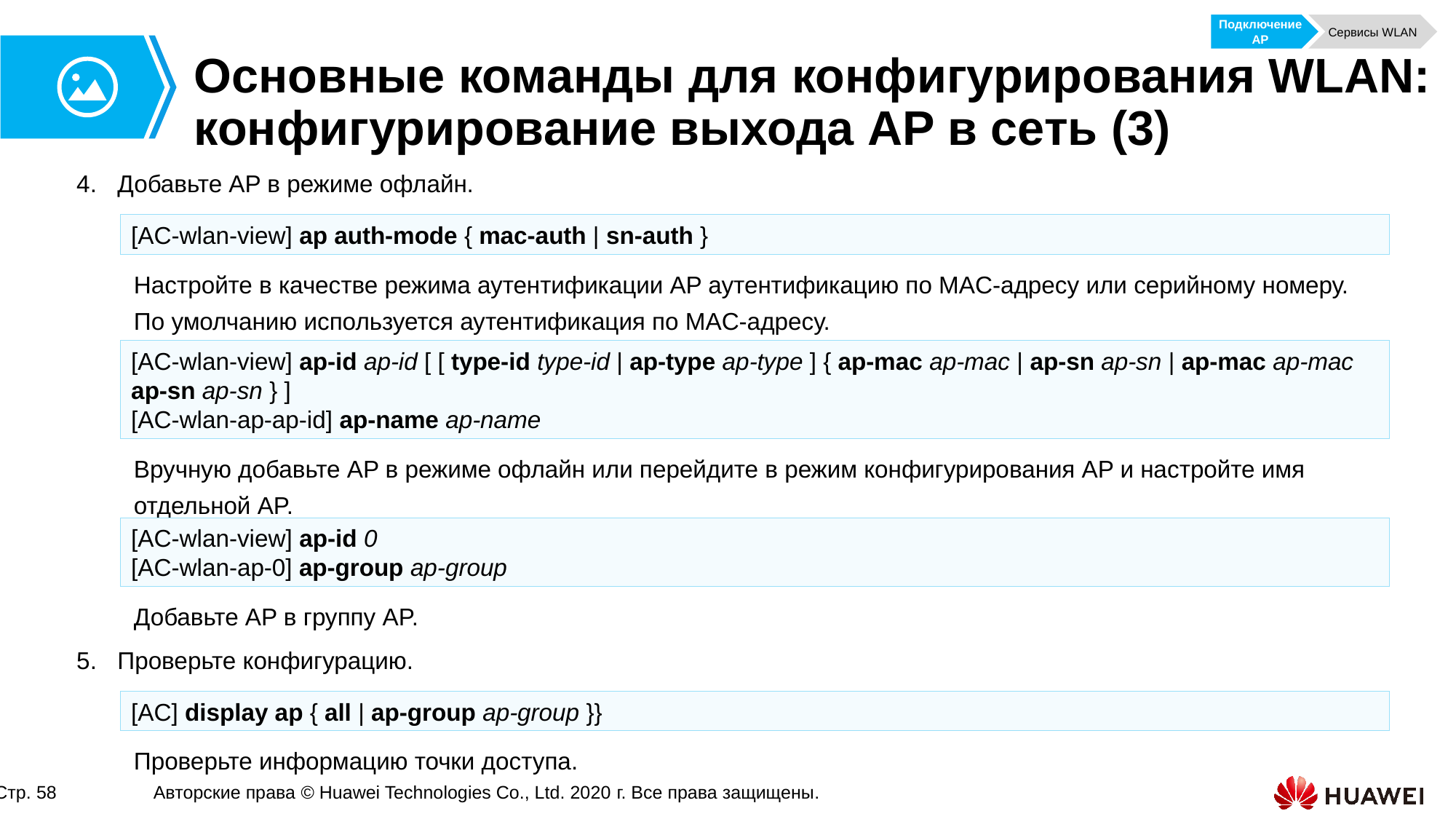

Подключение AP
Сервисы WLAN
# Основные команды для конфигурирования WLAN: конфигурирование выхода AP в сеть (3)
Добавьте AP в режиме офлайн.
[AC-wlan-view] ap auth-mode { mac-auth | sn-auth }
Настройте в качестве режима аутентификации AP аутентификацию по MAC-адресу или серийному номеру. По умолчанию используется аутентификация по MAC-адресу.
[AC-wlan-view] ap-id ap-id [ [ type-id type-id | ap-type ap-type ] { ap-mac ap-mac | ap-sn ap-sn | ap-mac ap-mac ap-sn ap-sn } ]
[AC-wlan-ap-ap-id] ap-name ap-name
Вручную добавьте AP в режиме офлайн или перейдите в режим конфигурирования AP и настройте имя отдельной AP.
[AC-wlan-view] ap-id 0
[AC-wlan-ap-0] ap-group ap-group
Добавьте AP в группу AP.
Проверьте конфигурацию.
[AC] display ap { all | ap-group ap-group }}
Проверьте информацию точки доступа.